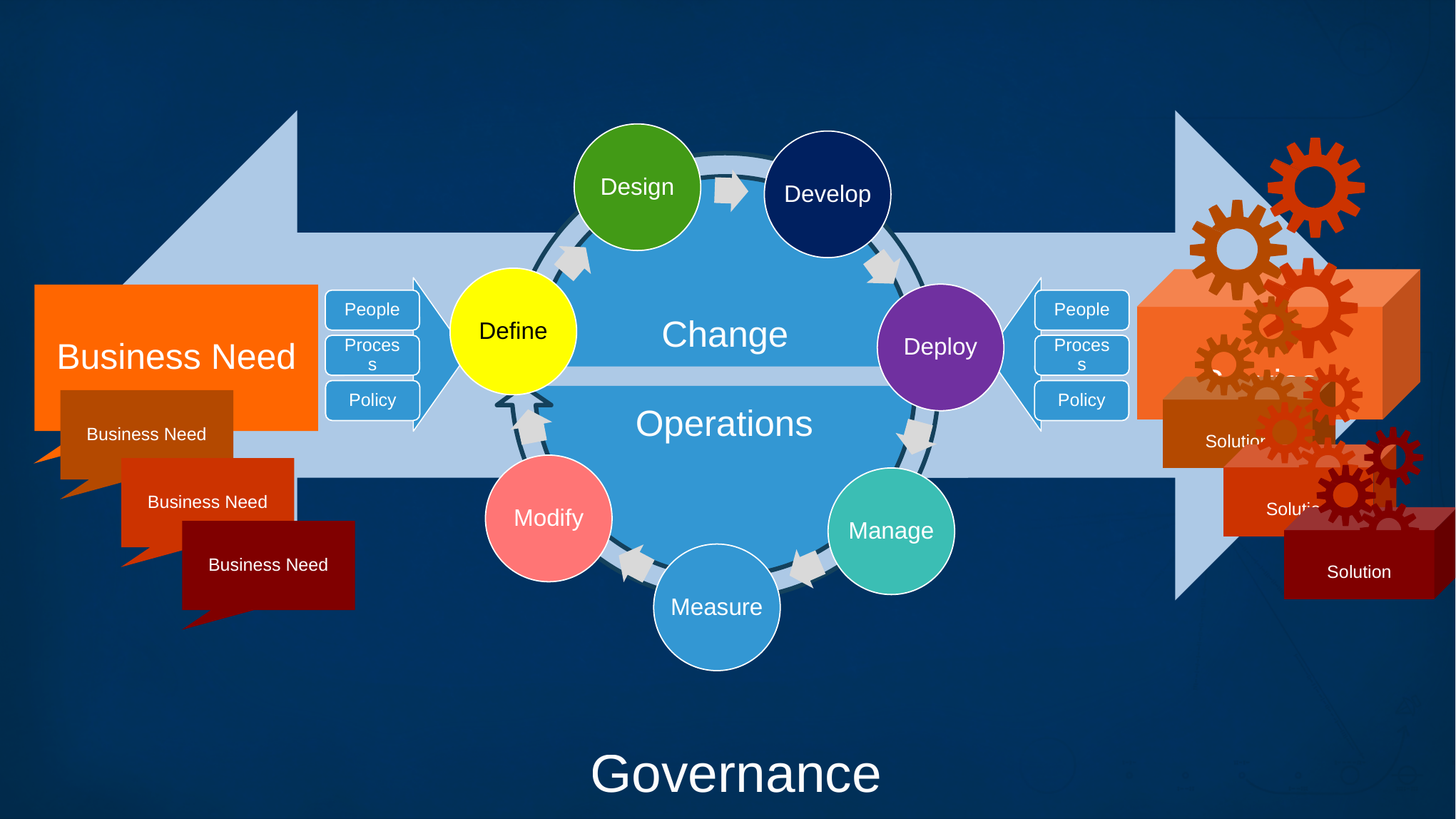

Design
Develop

Define
Deploy

Modify
Manage

Measure

Service

People

Process

Policy

People

Process

Policy

Business Need

Solution
Change

Solution
Business Need
Operations

Solution
Business Need
Business Need
Governance